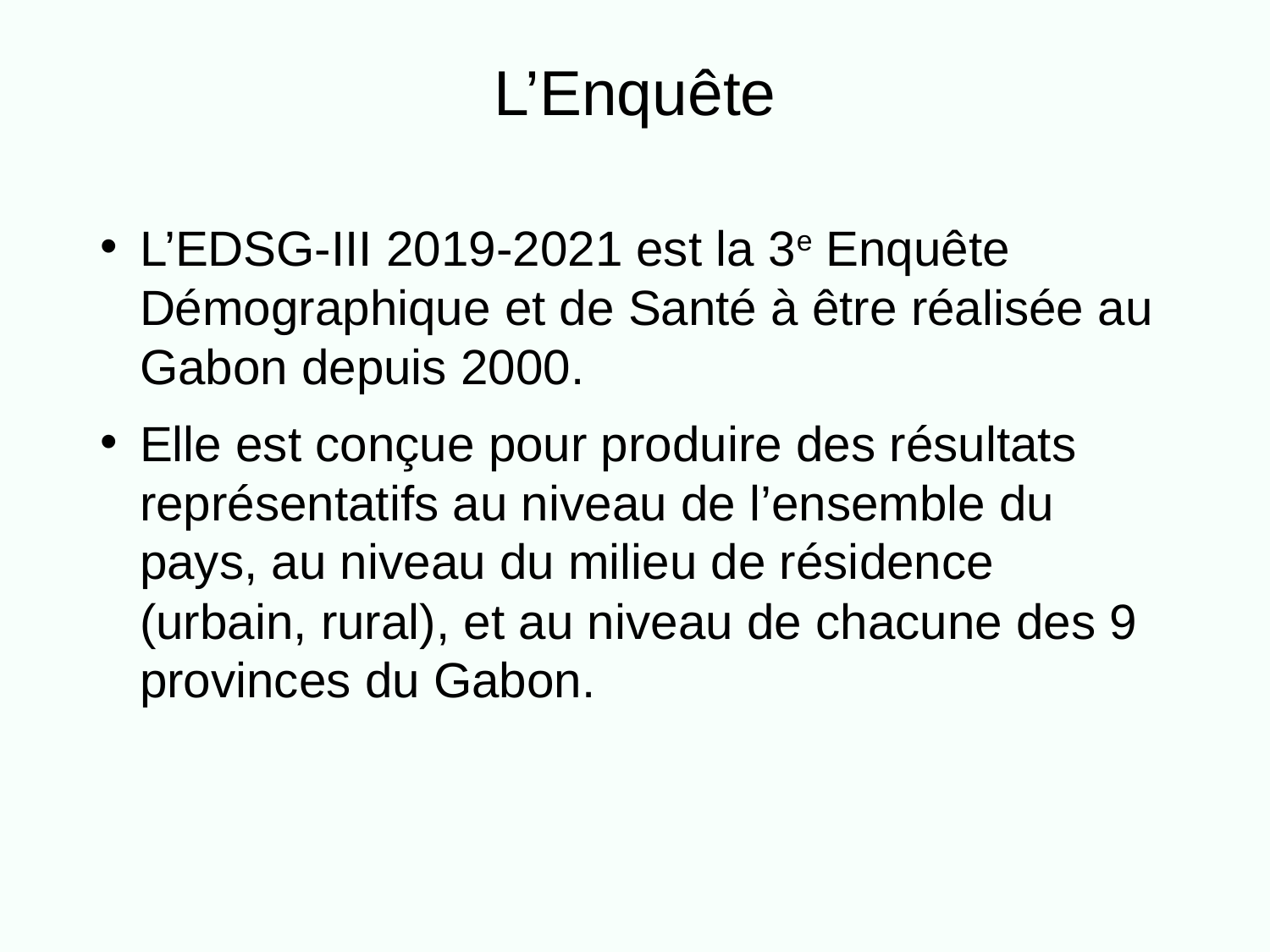

# L’Enquête
L’EDSG-III 2019-2021 est la 3e Enquête Démographique et de Santé à être réalisée au Gabon depuis 2000.
Elle est conçue pour produire des résultats représentatifs au niveau de l’ensemble du pays, au niveau du milieu de résidence (urbain, rural), et au niveau de chacune des 9 provinces du Gabon.